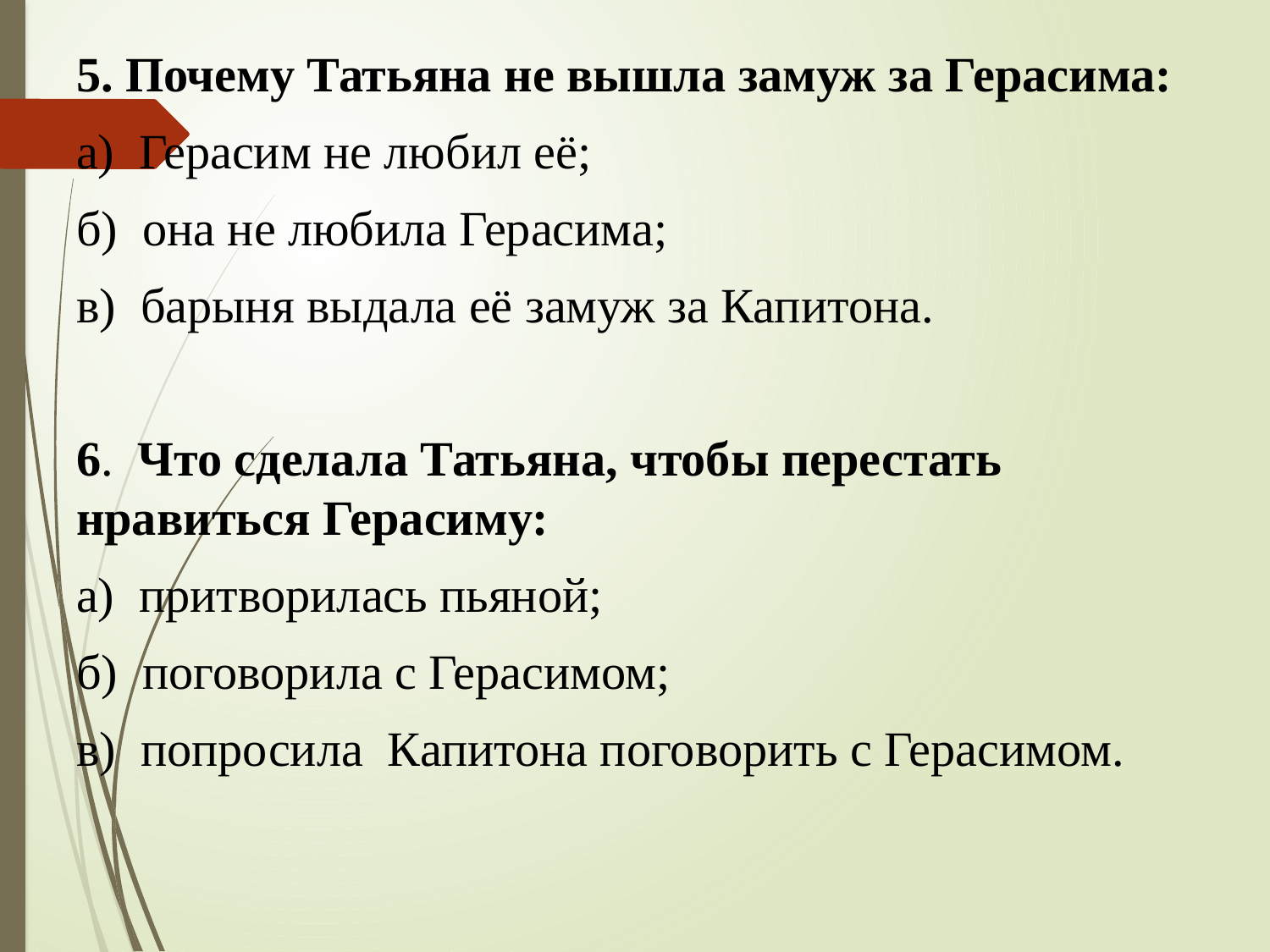

#
5. Почему Татьяна не вышла замуж за Герасима:
а)  Герасим не любил её;
б)  она не любила Герасима;
в)  барыня выдала её замуж за Капитона.

6.  Что сделала Татьяна, чтобы перестать нравиться Герасиму:
а)  притворилась пьяной;
б)  поговорила с Герасимом;
в)  попросила  Капитона поговорить с Герасимом.